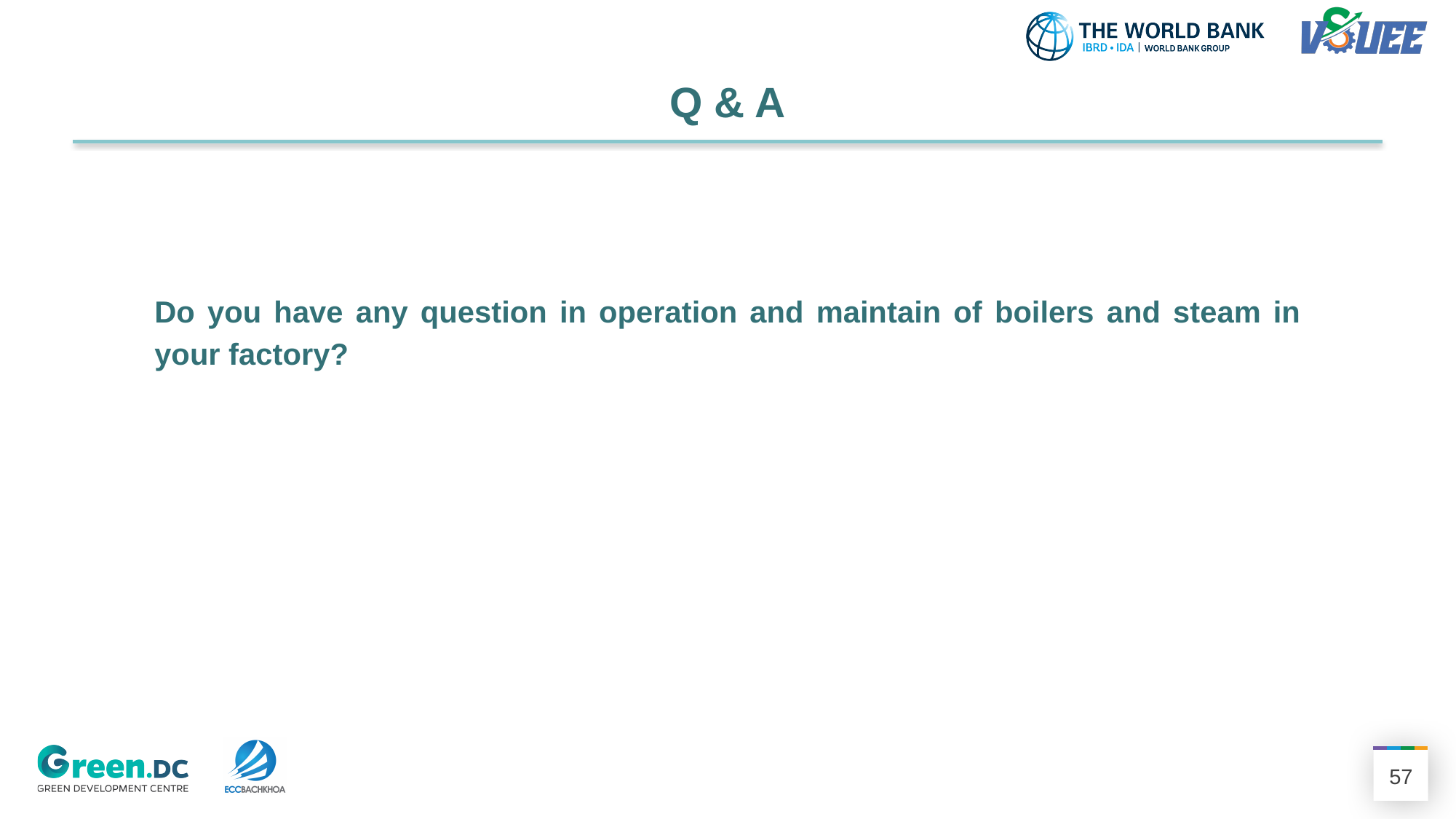

Q & A
Do you have any question in operation and maintain of boilers and steam in your factory?